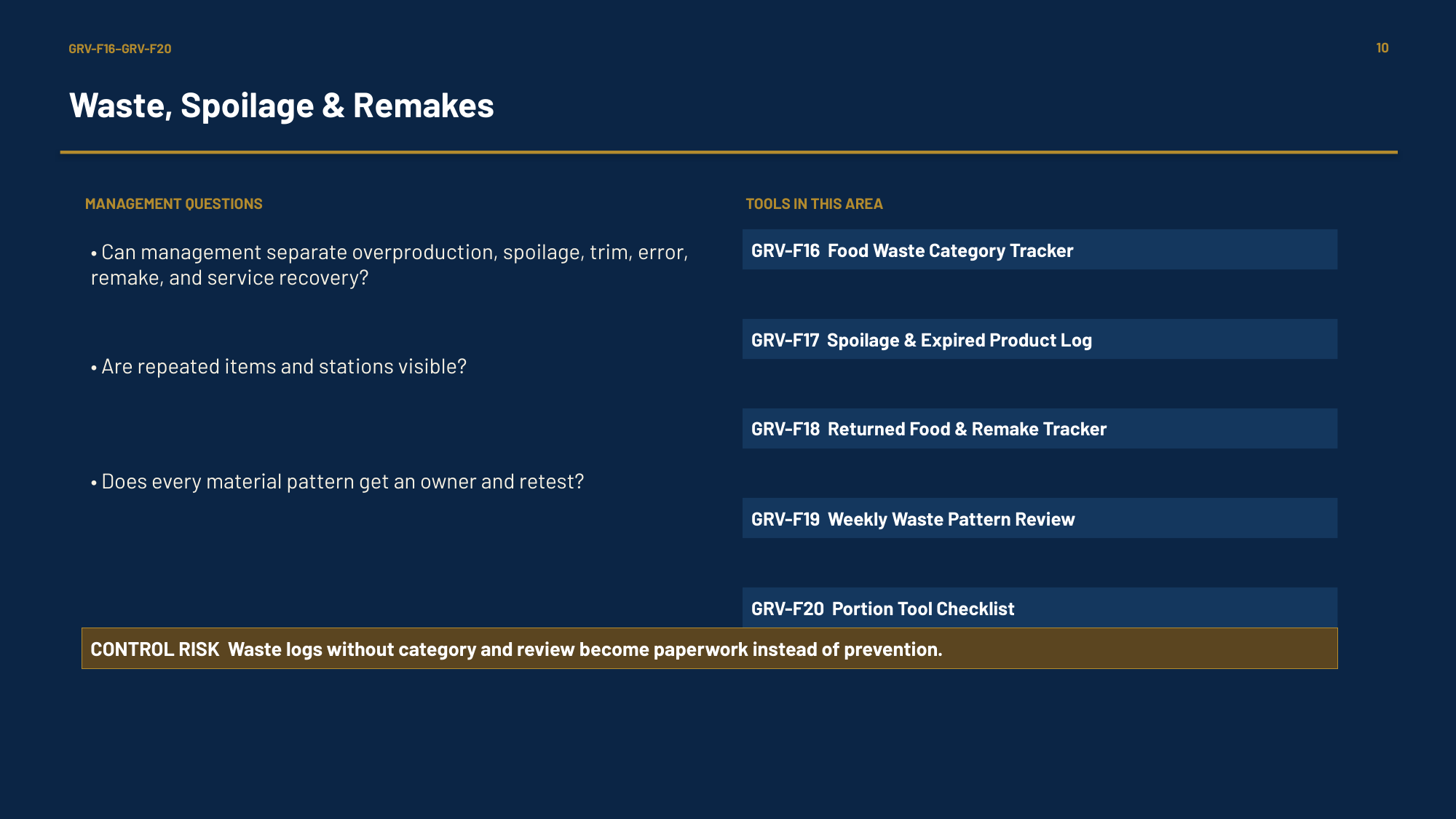

10
GRV-F16–GRV-F20
Waste, Spoilage & Remakes

MANAGEMENT QUESTIONS
TOOLS IN THIS AREA
• Can management separate overproduction, spoilage, trim, error, remake, and service recovery?
GRV-F16  Food Waste Category Tracker
GRV-F17  Spoilage & Expired Product Log
• Are repeated items and stations visible?
GRV-F18  Returned Food & Remake Tracker
• Does every material pattern get an owner and retest?
GRV-F19  Weekly Waste Pattern Review
GRV-F20  Portion Tool Checklist
CONTROL RISK  Waste logs without category and review become paperwork instead of prevention.